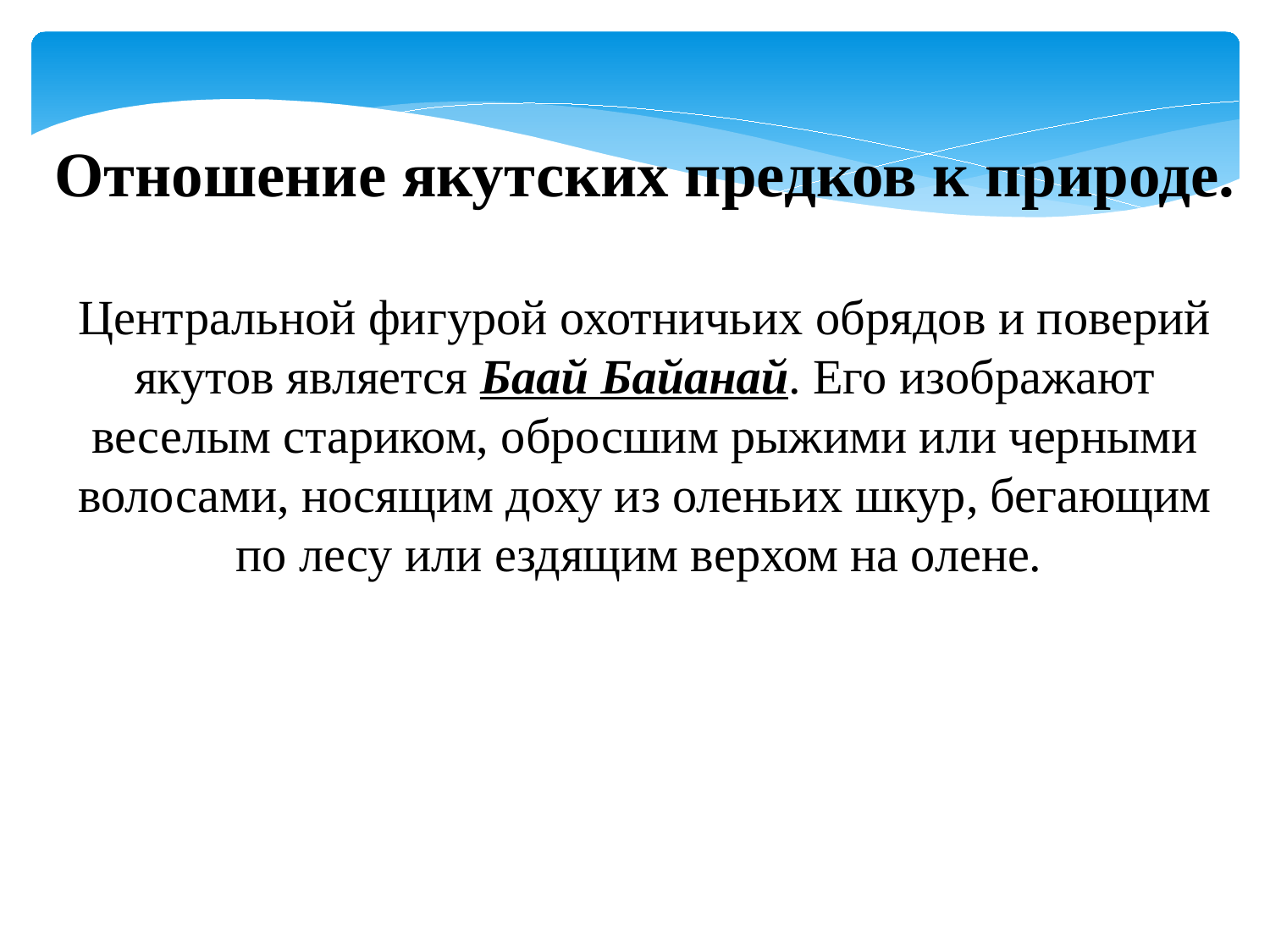

Отношение якутских предков к природе.

Центральной фигурой охотничьих обрядов и поверий якутов является Баай Байанай. Его изображают веселым стариком, обросшим рыжими или черными волосами, носящим доху из оленьих шкур, бегающим по лесу или ездящим верхом на олене.